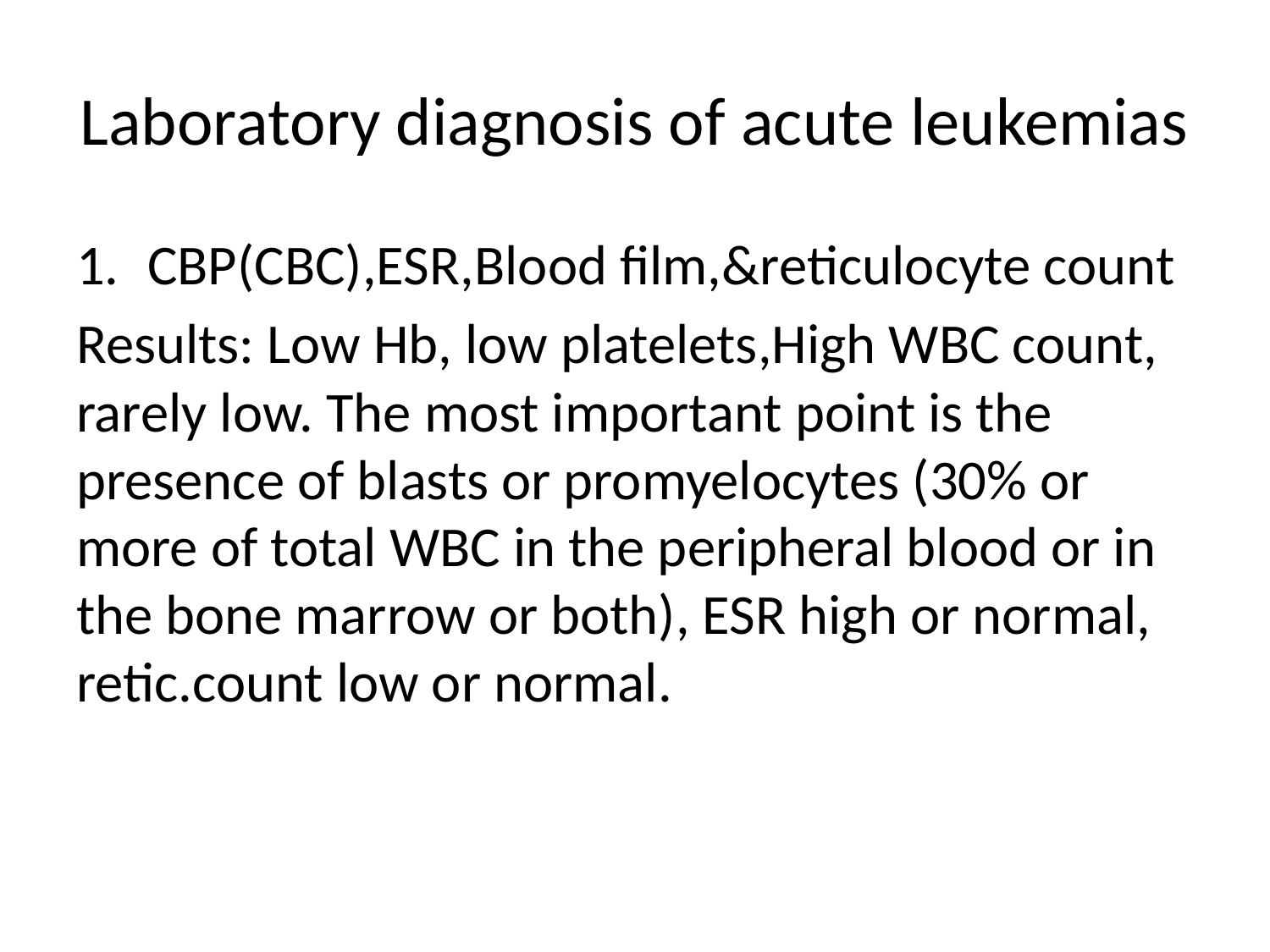

# Laboratory diagnosis of acute leukemias
CBP(CBC),ESR,Blood film,&reticulocyte count
Results: Low Hb, low platelets,High WBC count, rarely low. The most important point is the presence of blasts or promyelocytes (30% or more of total WBC in the peripheral blood or in the bone marrow or both), ESR high or normal, retic.count low or normal.